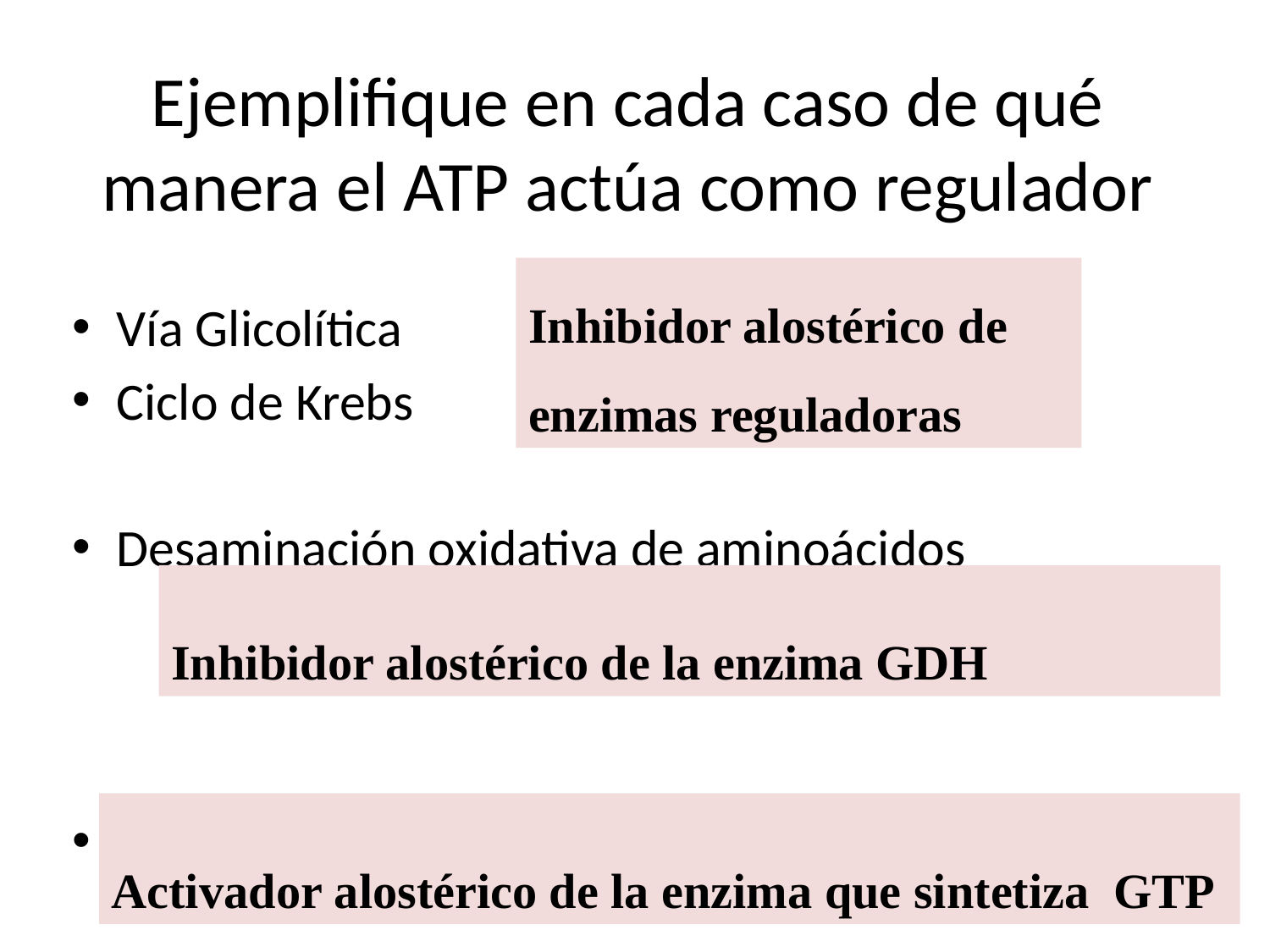

# Ejemplifique en cada caso de qué manera el ATP actúa como regulador
Inhibidor alostérico de enzimas reguladoras
Vía Glicolítica
Ciclo de Krebs

Desaminación oxidativa de aminoácidos

Biosíntesis de nucleótidos púricos
Inhibidor alostérico de la enzima GDH
Activador alostérico de la enzima que sintetiza  GTP